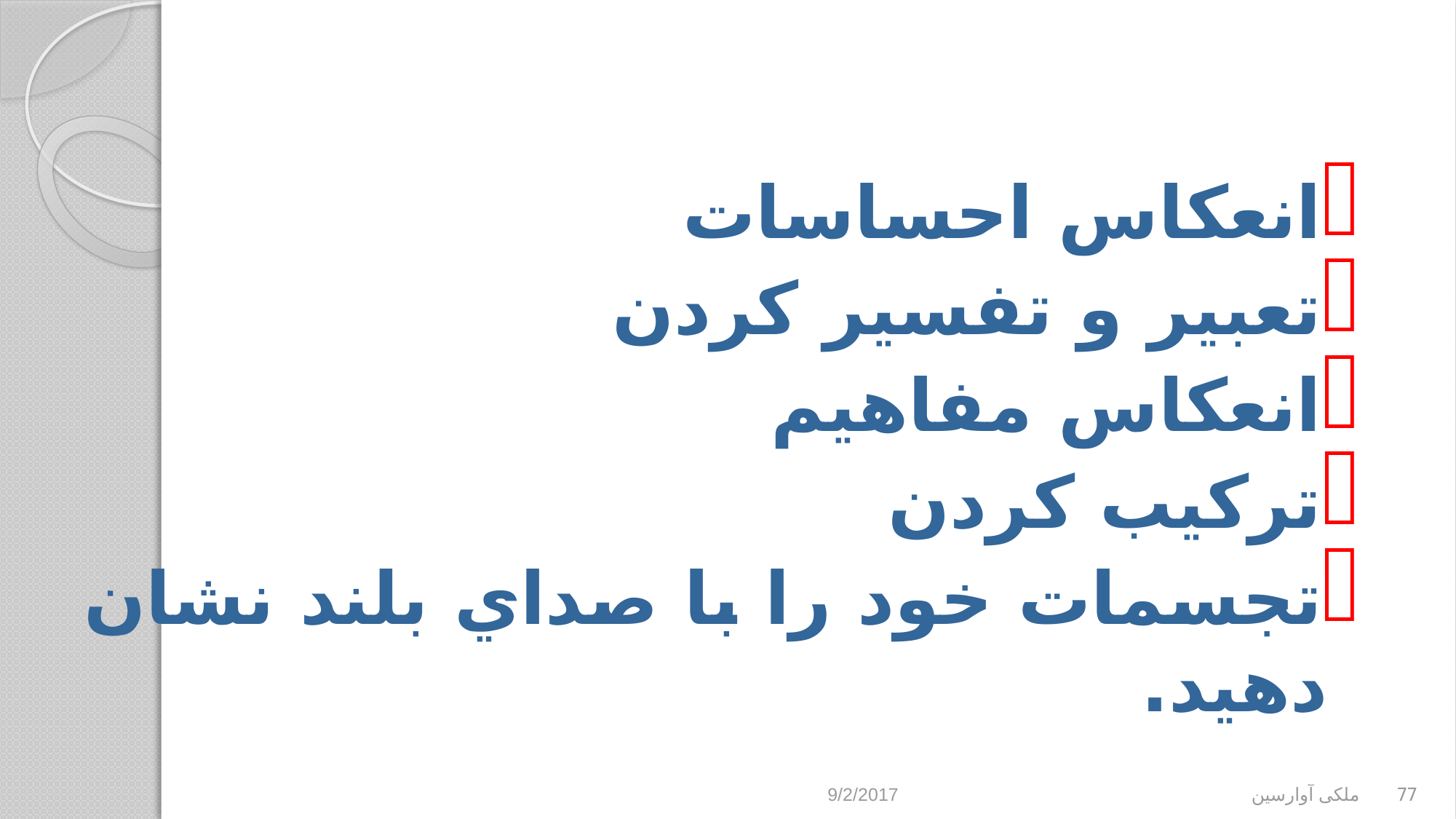

انعكاس احساسات
تعبير و تفسير كردن
انعكاس مفاهيم
تركيب كردن
تجسمات خود را با صداي بلند نشان دهيد.

9/2/2017
ملکی آوارسین
77